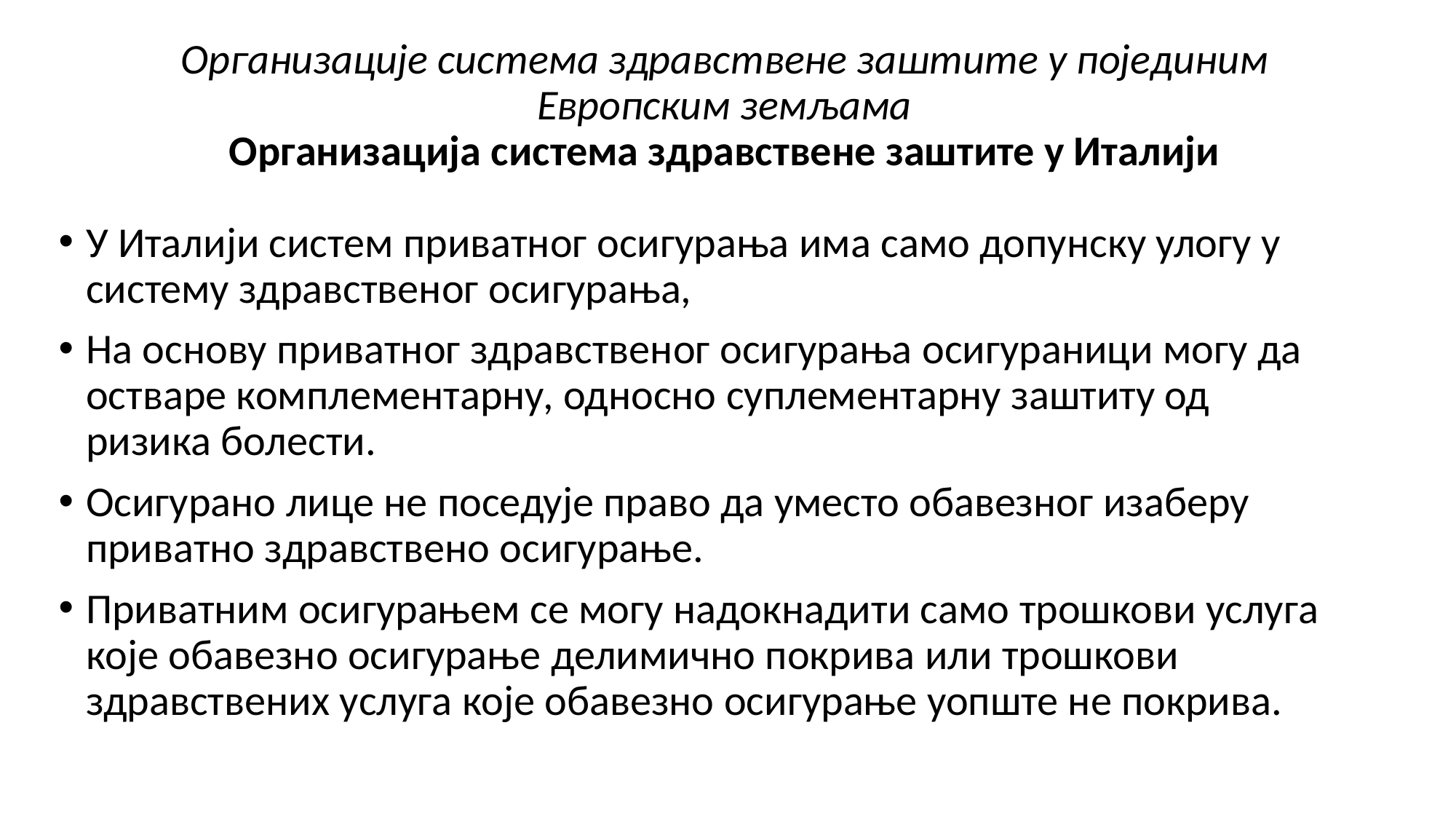

# Организације система здравствене заштите у појединим Европским земљама Организација система здравствене заштите у Италији
У Италији систем приватног осигурања има само допунску улогу у систему здравственог осигурања,
На основу приватног здравственог осигурања осигураници могу да остваре комплементарну, односно суплементарну заштиту од ризика болести.
Осигурано лице не поседује право да уместо обавезног изаберу приватно здравствено осигурање.
Приватним осигурањем се могу надокнадити само трошкови услуга које обавезно осигурање делимично покрива или трошкови здравствених услуга које обавезно осигурање уопште не покрива.